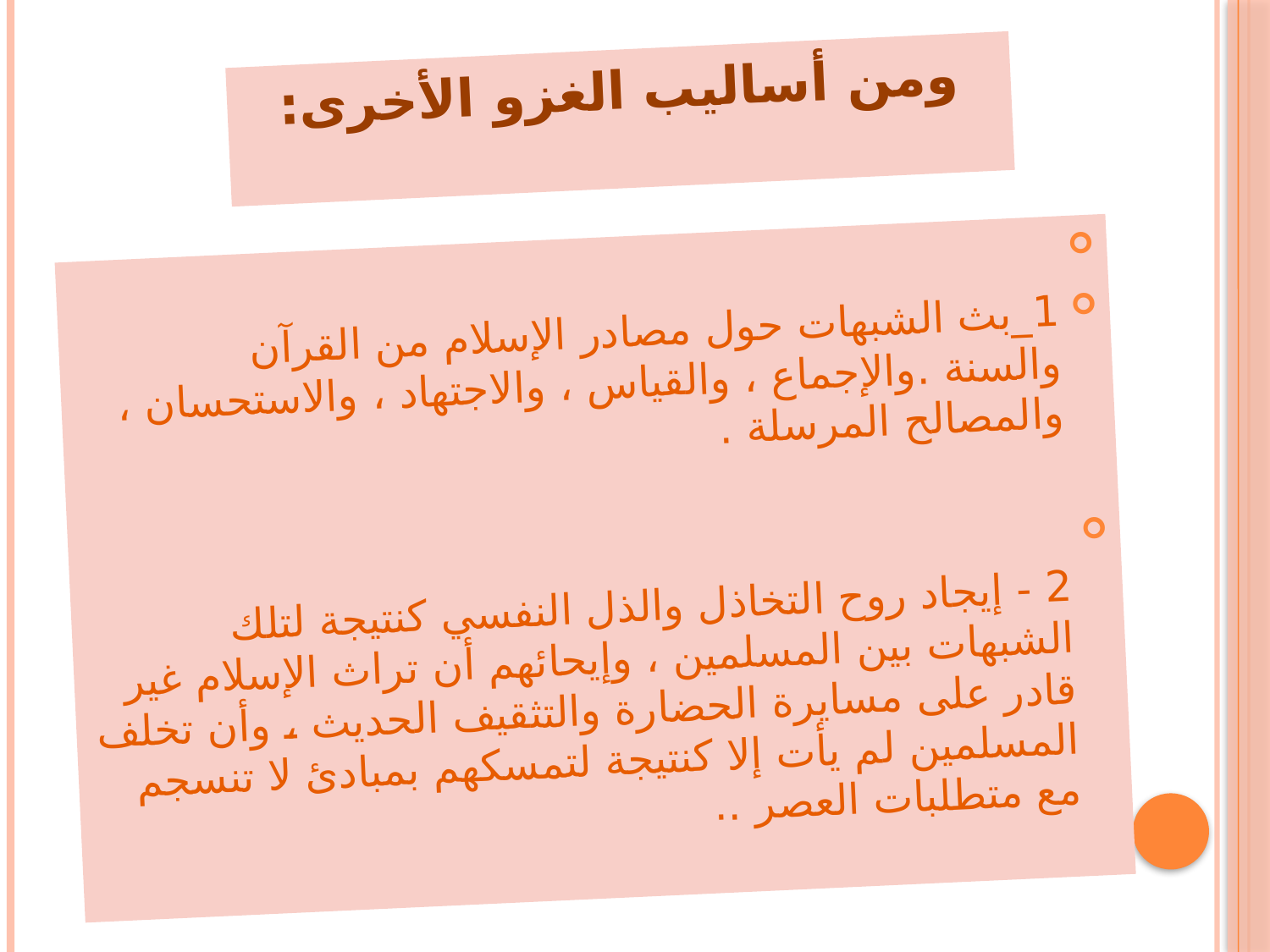

# ومن أساليب الغزو الأخرى:

1_بث الشبهات حول مصادر الإسلام من القرآن والسنة .والإجماع ، والقياس ، والاجتهاد ، والاستحسان ، والمصالح المرسلة .

2 - إيجاد روح التخاذل والذل النفسي كنتيجة لتلك الشبهات بين المسلمين ، وإيحائهم أن تراث الإسلام غير قادر على مسايرة الحضارة والتثقيف الحديث ، وأن تخلف المسلمين لم يأت إلا كنتيجة لتمسكهم بمبادئ لا تنسجم مع متطلبات العصر ..